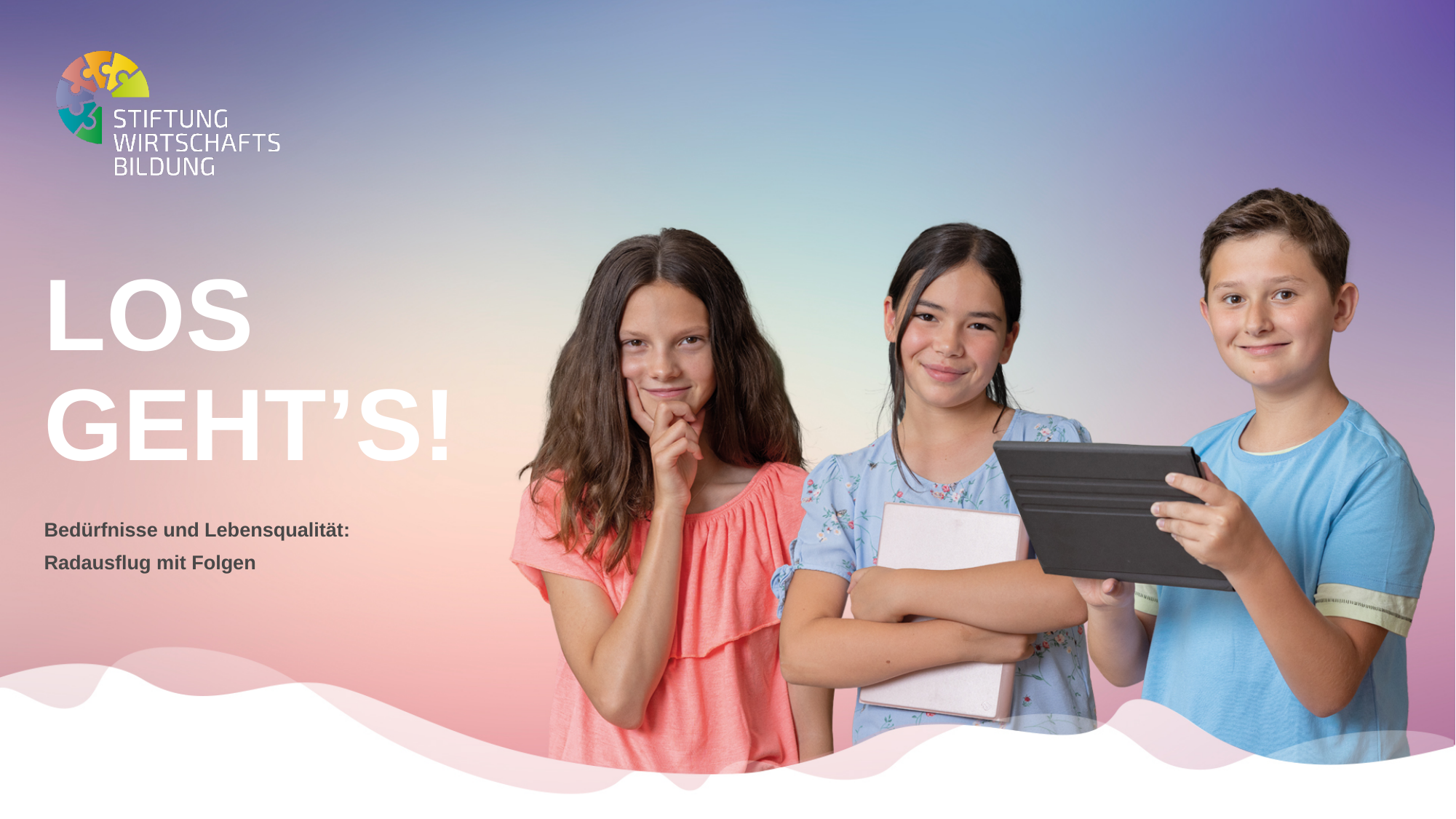

# Los Geht’s!
Bedürfnisse und Lebensqualität:
Radausflug mit Folgen